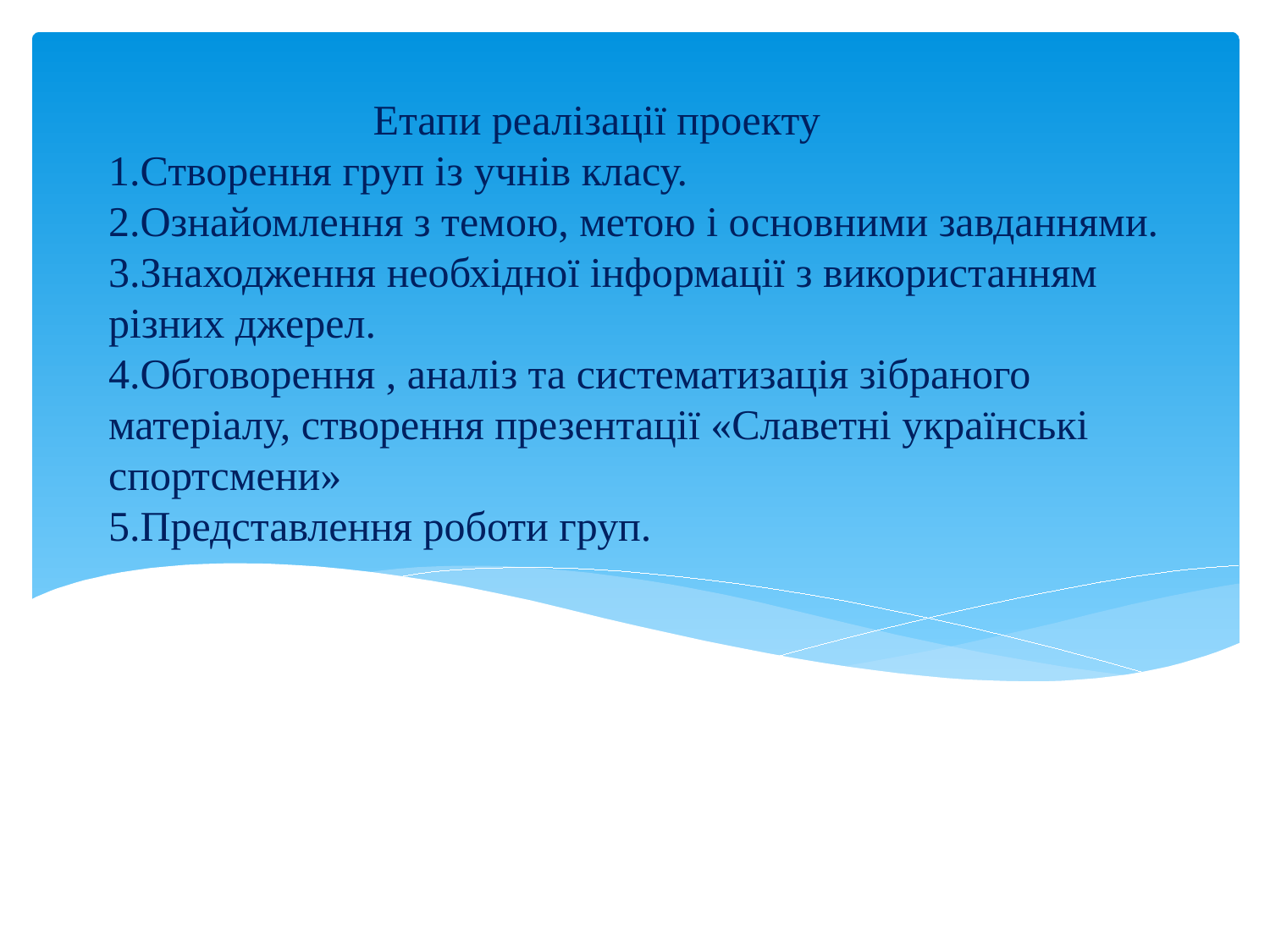

# Етапи реалізації проекту 1.Створення груп із учнів класу. 2.Ознайомлення з темою, метою і основними завданнями. 3.Знаходження необхідної інформації з використанням різних джерел. 4.Обговорення , аналіз та систематизація зібраного матеріалу, створення презентації «Славетні українські спортсмени» 5.Представлення роботи груп.